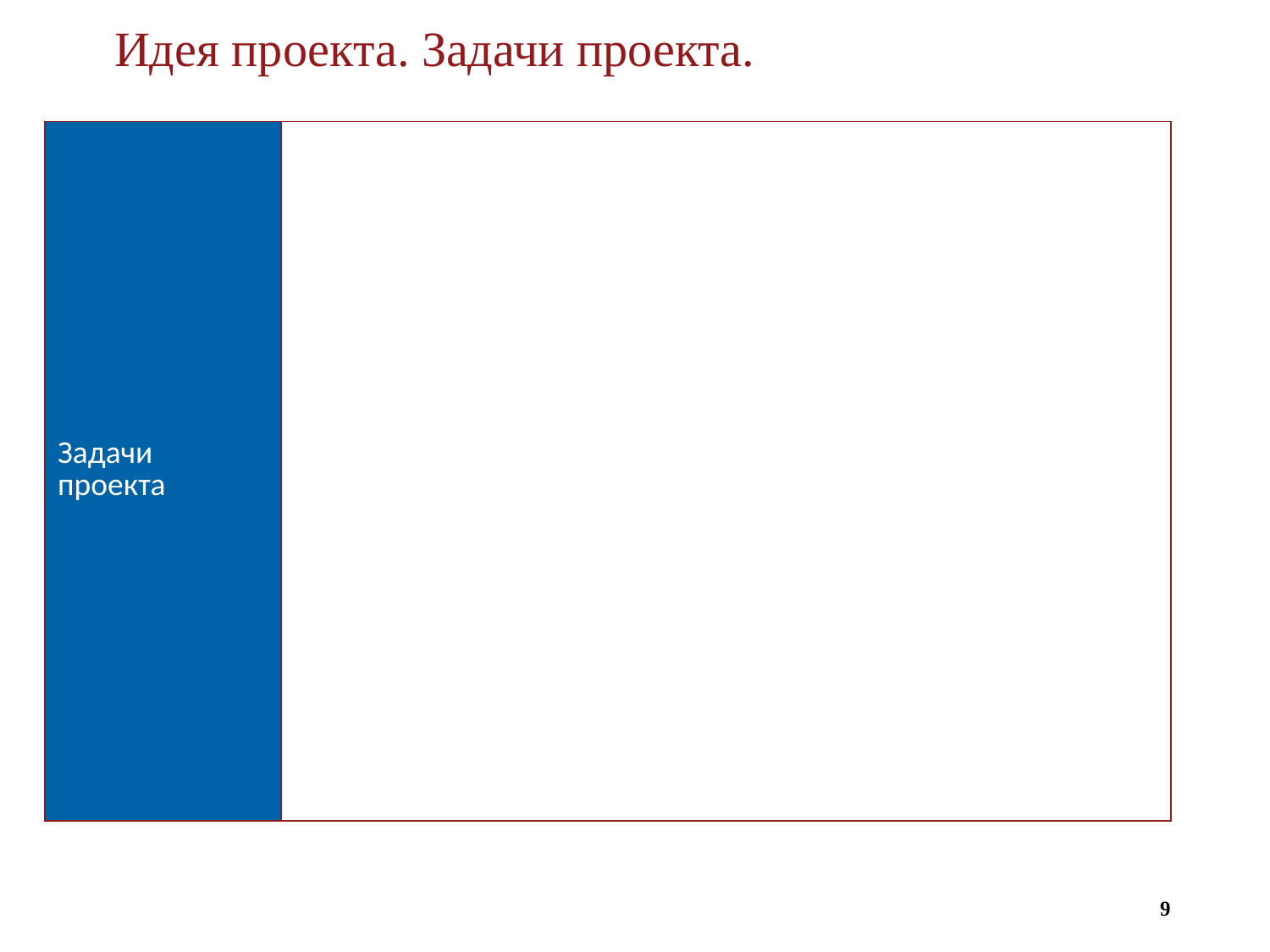

Идея проекта. Задачи проекта.

| Задачи проекта |  |
| --- | --- |

9